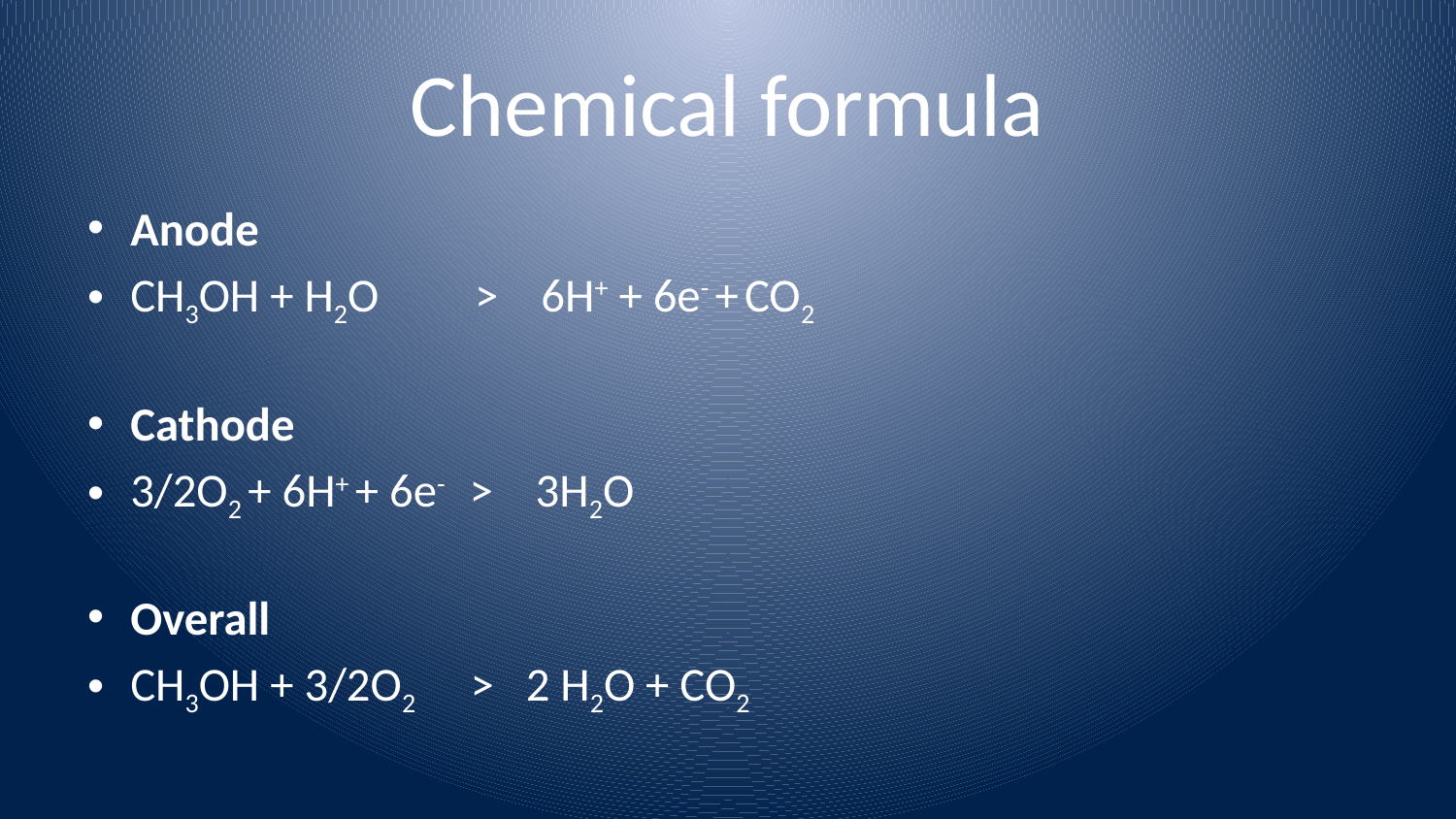

# Chemical formula
Anode
CH3OH + H2O         >    6H+ + 6e- + CO2

Cathode
3/2O2 + 6H+ + 6e-    >    3H2O

Overall
CH3OH + 3/2O2         >   2 H2O + CO2